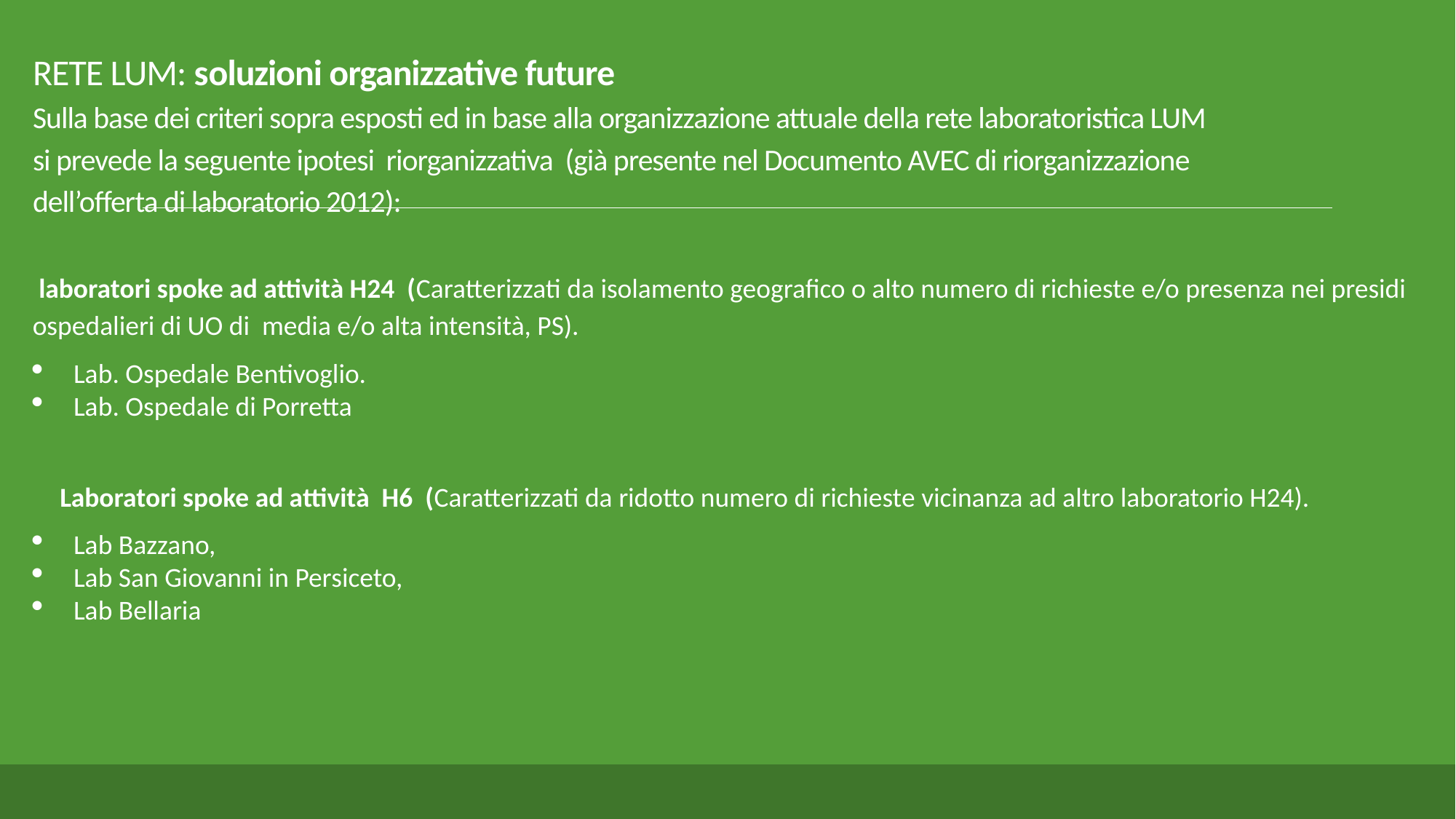

# RETE LUM: soluzioni organizzative future Sulla base dei criteri sopra esposti ed in base alla organizzazione attuale della rete laboratoristica LUM si prevede la seguente ipotesi  riorganizzativa  (già presente nel Documento AVEC di riorganizzazione dell’offerta di laboratorio 2012):

 laboratori spoke ad attività H24  (Caratterizzati da isolamento geografico o alto numero di richieste e/o presenza nei presidi ospedalieri di UO di  media e/o alta intensità, PS).
Lab. Ospedale Bentivoglio.
Lab. Ospedale di Porretta

Laboratori spoke ad attività  H6  (Caratterizzati da ridotto numero di richieste vicinanza ad altro laboratorio H24).
Lab Bazzano,
Lab San Giovanni in Persiceto,
Lab Bellaria